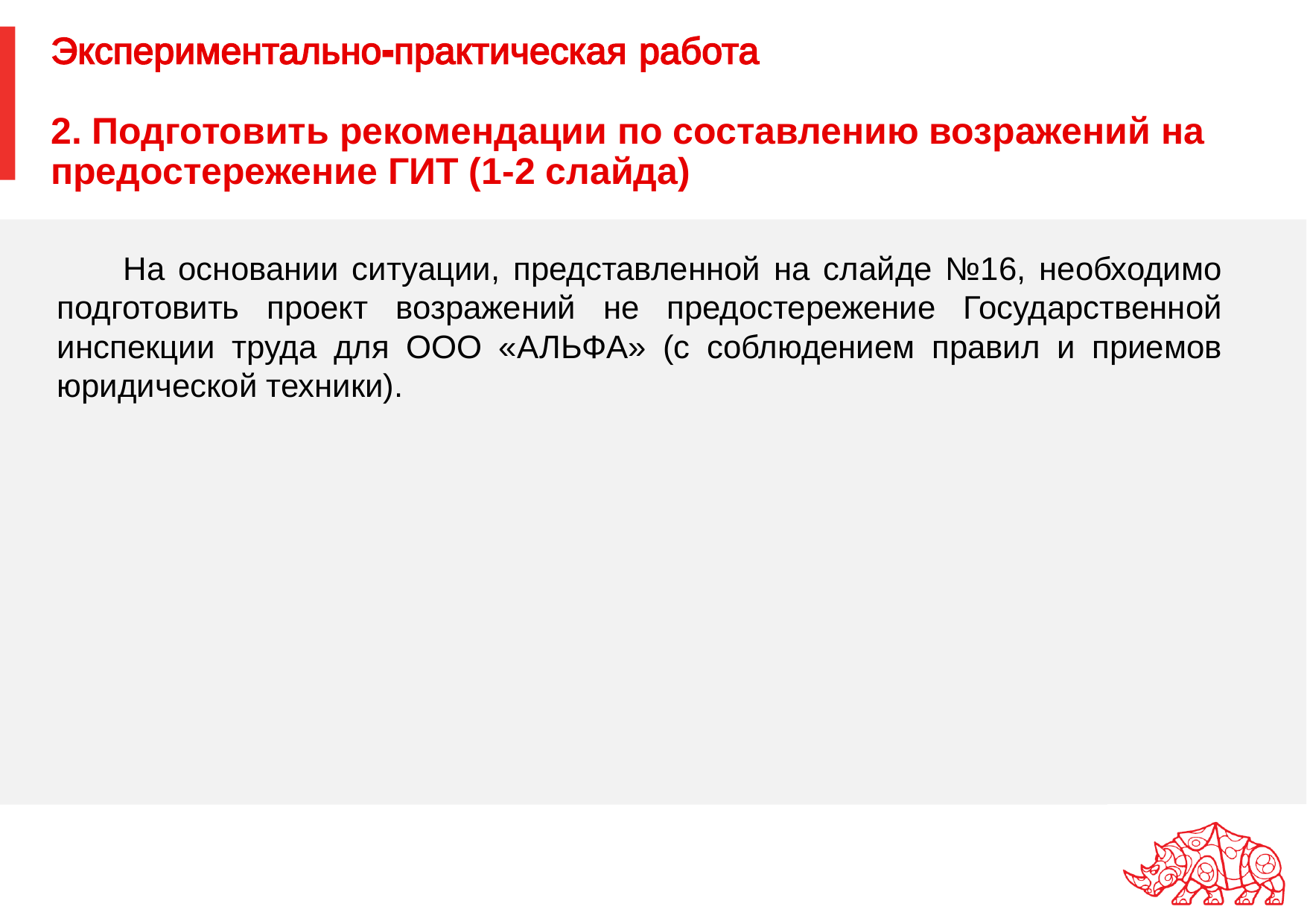

# Экспериментально-практическая работа 2. Подготовить рекомендации по составлению возражений на предостережение ГИТ (1-2 слайда)
На основании ситуации, представленной на слайде №16, необходимо подготовить проект возражений не предостережение Государственной инспекции труда для ООО «АЛЬФА» (с соблюдением правил и приемов юридической техники).